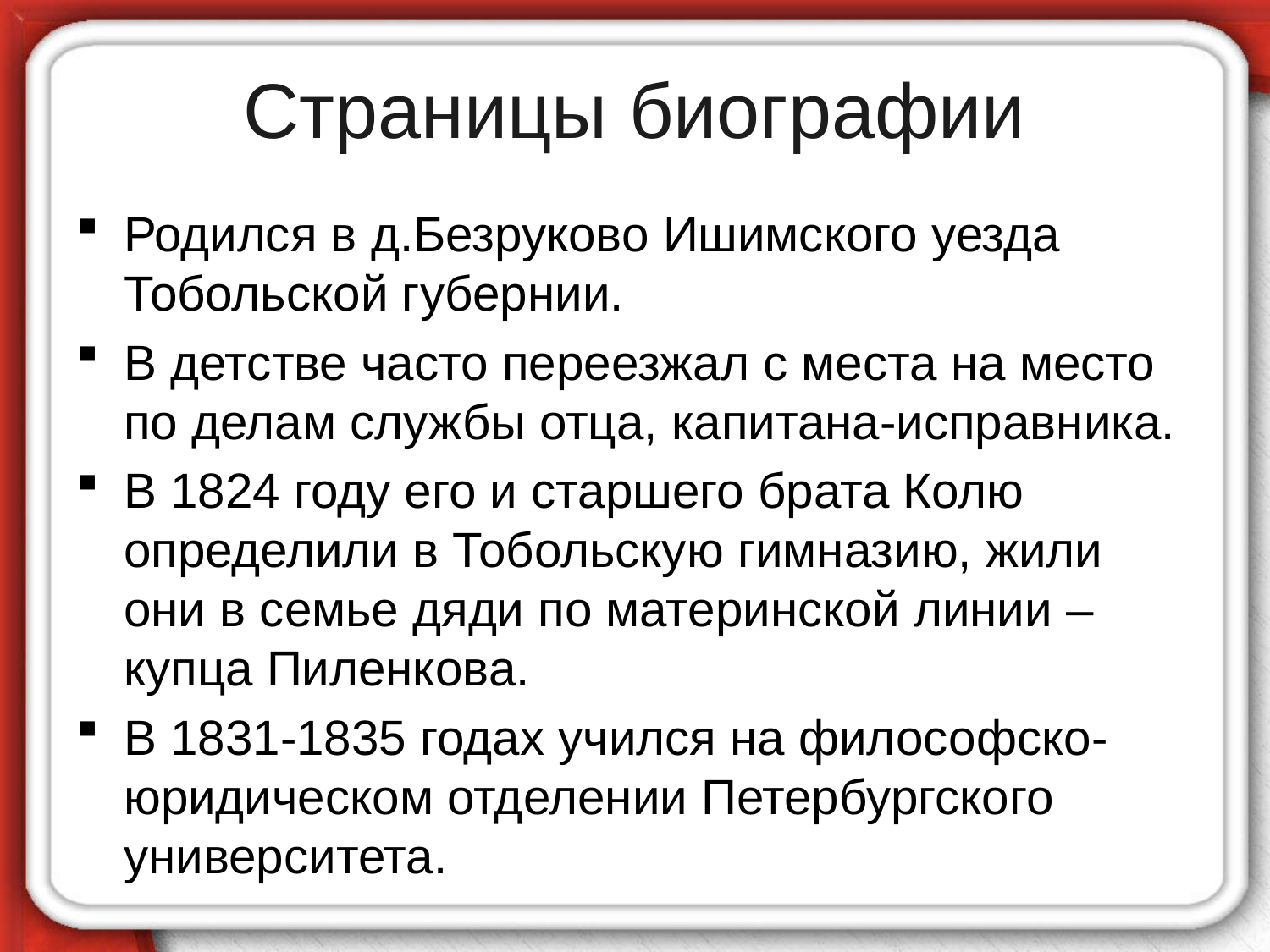

# Страницы биографии
Родился в д.Безруково Ишимского уезда Тобольской губернии.
В детстве часто переезжал с места на место по делам службы отца, капитана-исправника.
В 1824 году его и старшего брата Колю определили в Тобольскую гимназию, жили они в семье дяди по материнской линии – купца Пиленкова.
В 1831-1835 годах учился на философско-юридическом отделении Петербургского университета.